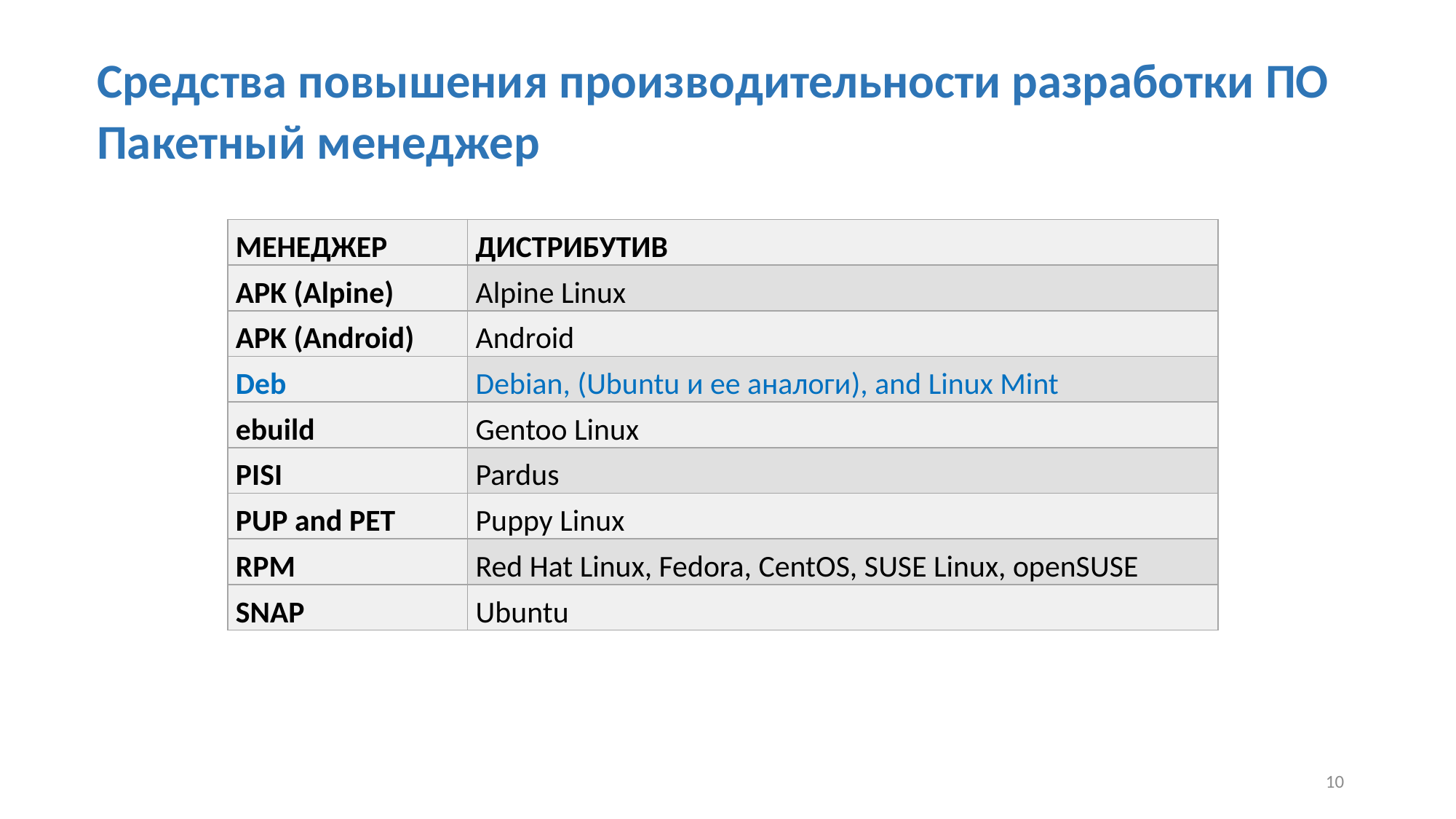

# Средства повышения производительности разработки ПО
Пакетный менеджер
| МЕНЕДЖЕР | ДИСТРИБУТИВ |
| --- | --- |
| APK (Alpine) | Alpine Linux |
| APK (Android) | Android |
| Deb | Debian, (Ubuntu и ее аналоги), and Linux Mint |
| ebuild | Gentoo Linux |
| PISI | Pardus |
| PUP and PET | Puppy Linux |
| RPM | Red Hat Linux, Fedora, CentOS, SUSE Linux, openSUSE |
| SNAP | Ubuntu |
10